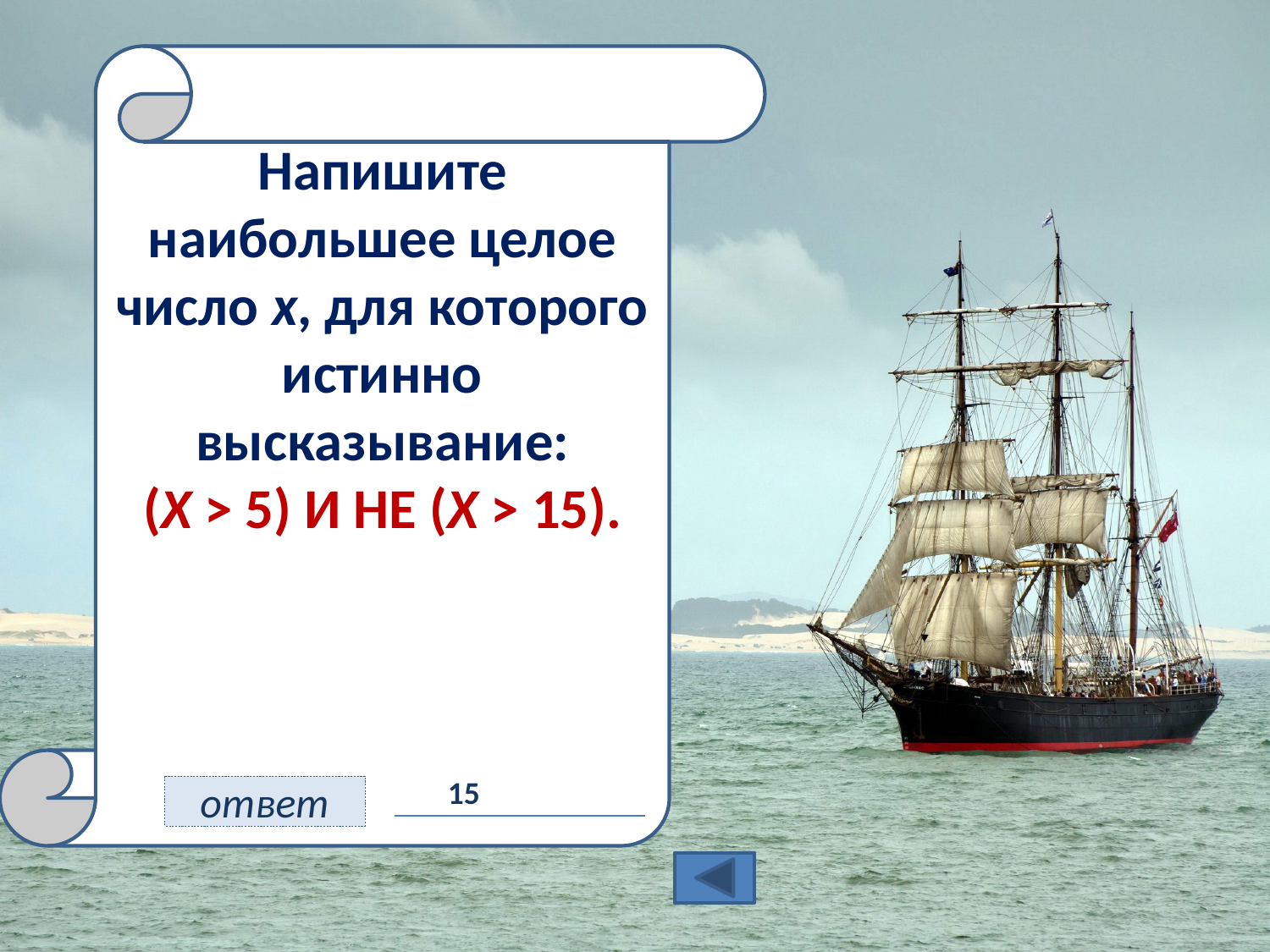

# 11
Напишите наибольшее целое число x, для которого истинно высказывание:
(X > 5) И НЕ (X > 15).

15
ответ